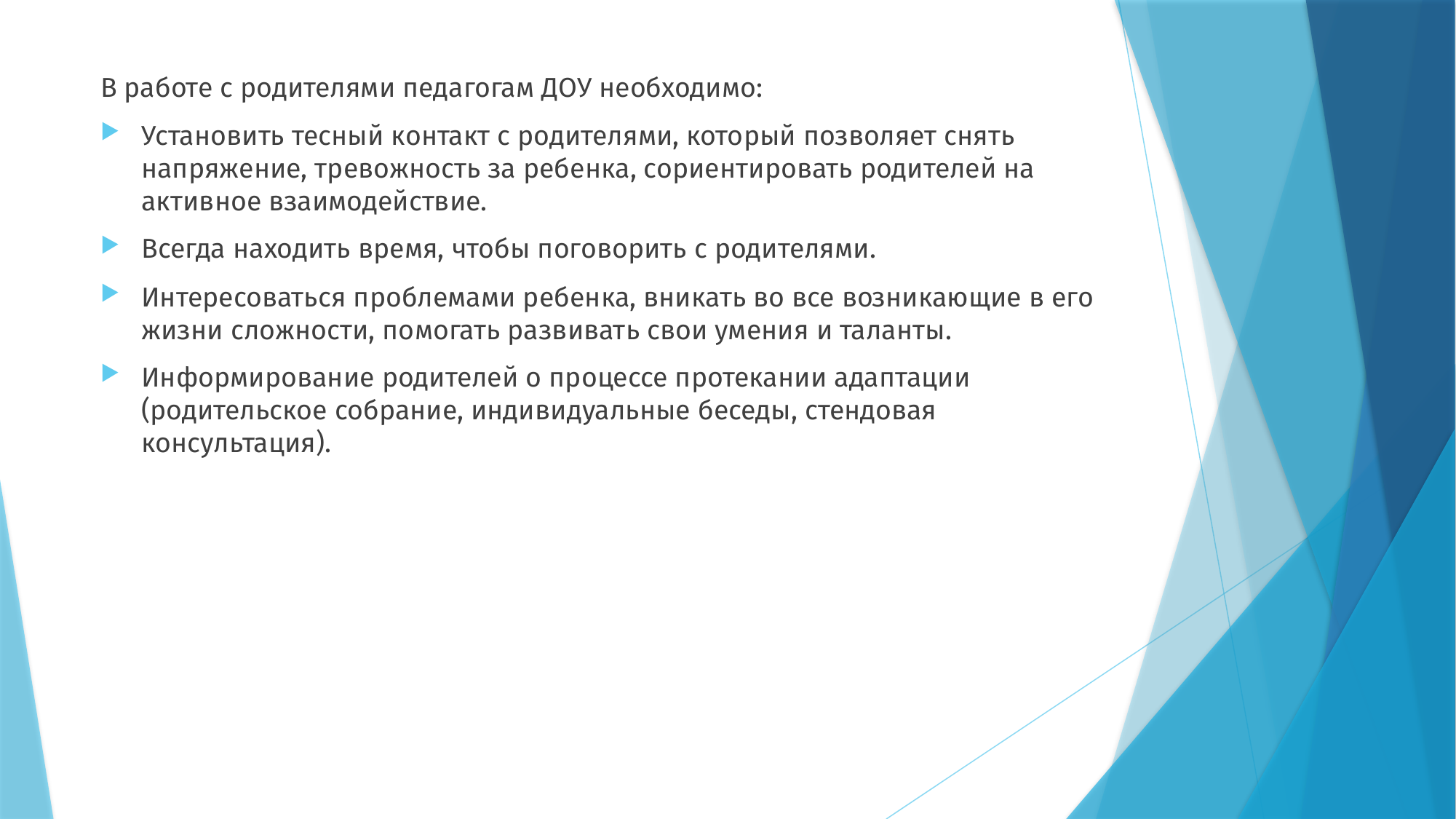

В работе с родителями педагогам ДОУ необходимо:
Установить тесный контакт с родителями, который позволяет снять напряжение, тревожность за ребенка, сориентировать родителей на активное взаимодействие.
Всегда находить время, чтобы поговорить с родителями.
Интересоваться проблемами ребенка, вникать во все возникающие в его жизни сложности, помогать развивать свои умения и таланты.
Информирование родителей о процессе протекании адаптации (родительское собрание, индивидуальные беседы, стендовая консультация).